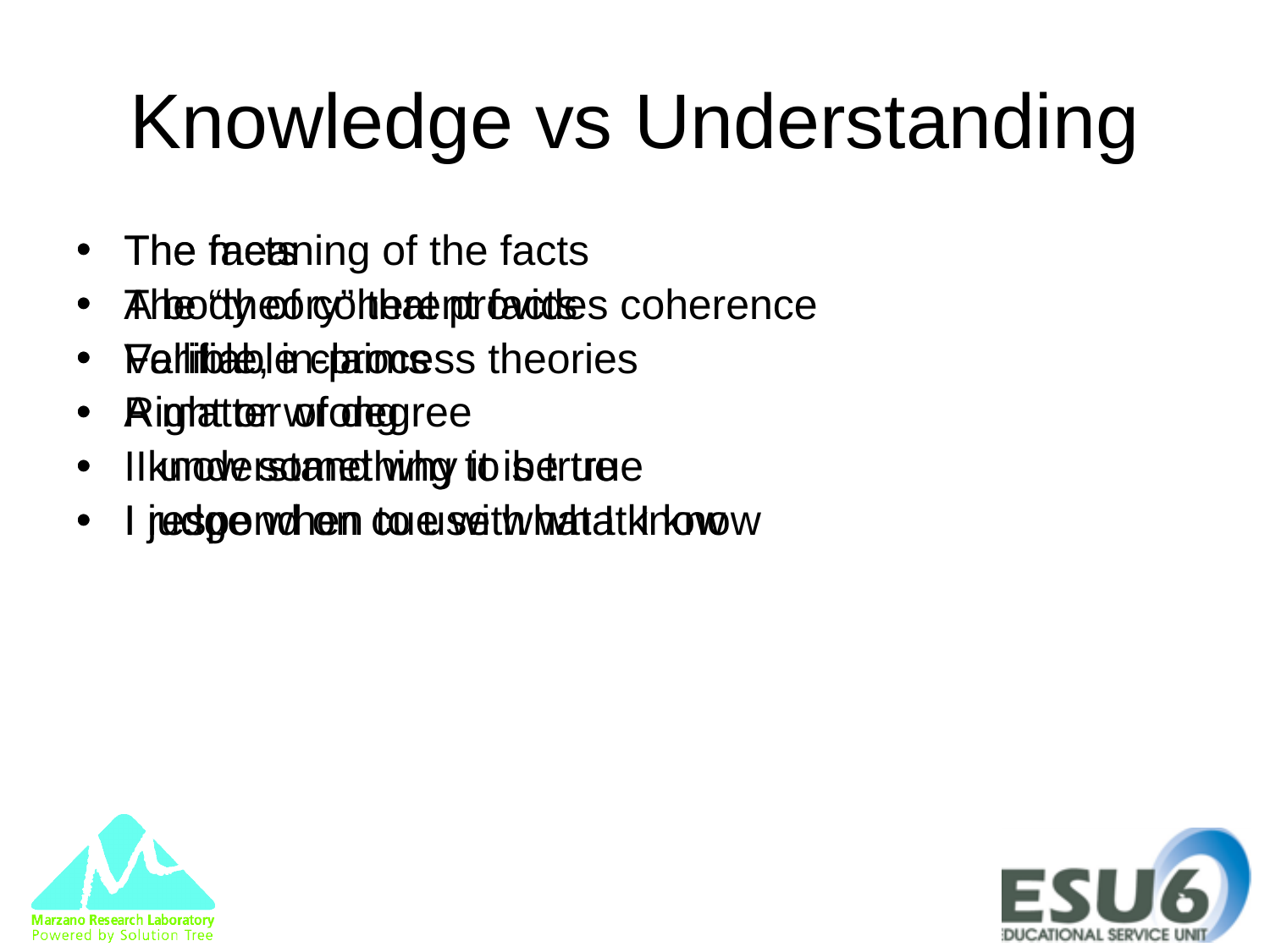

# Knowledge vs Understanding
The facts
A body of coherent facts
Verifiable claims
Right or wrong
I know something to be true
I respond on cue with what I know
The meaning of the facts
The “theory” that provides coherence
Fallible, in-process theories
A matter of degree
 I understand why it is true
I judge when to use what I know